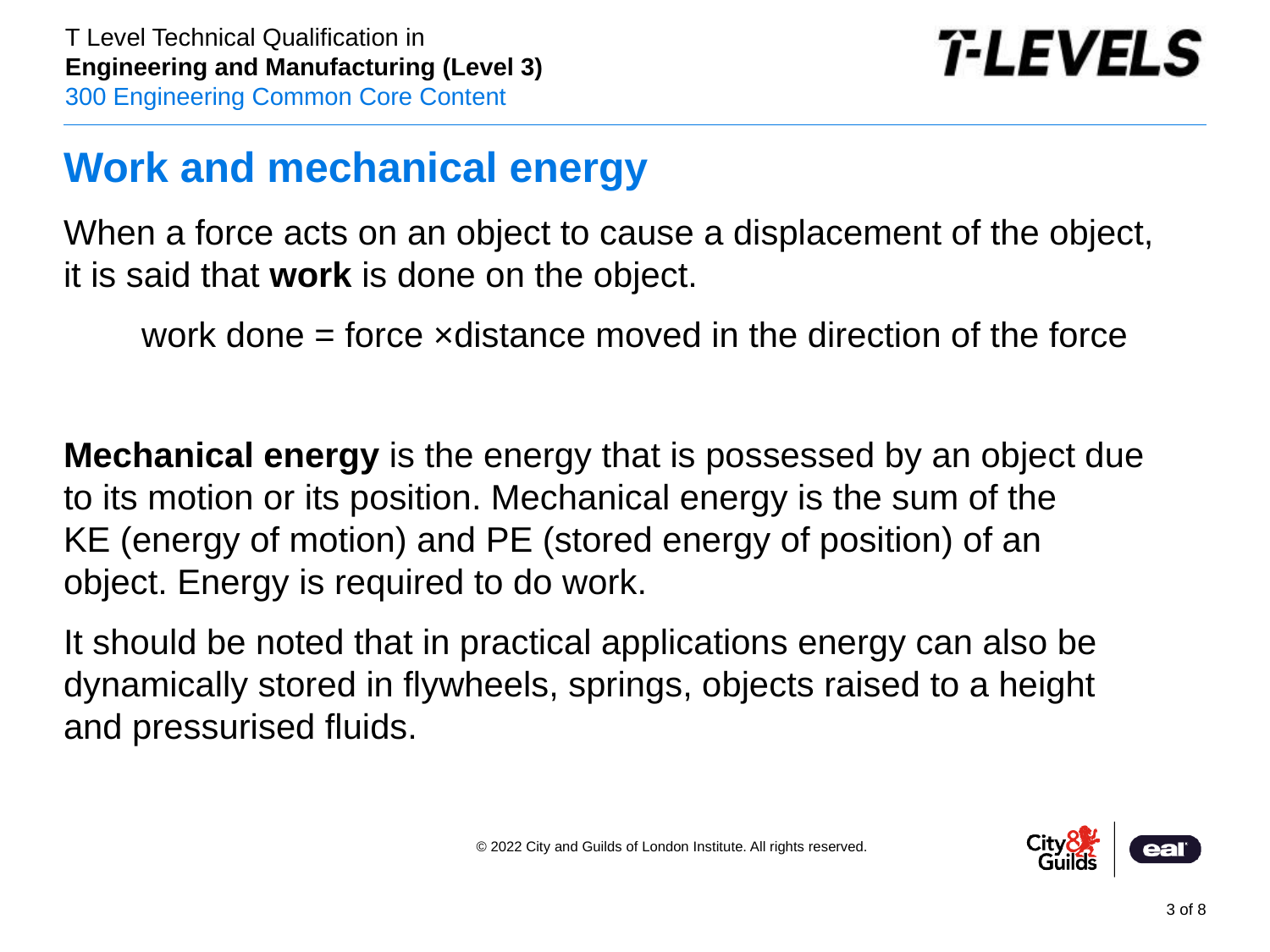

# Work and mechanical energy
When a force acts on an object to cause a displacement of the object, it is said that work is done on the object.
        work done = force ×distance moved in the direction of the force

Mechanical energy is the energy that is possessed by an object due to its motion or its position. Mechanical energy is the sum of the KE (energy of motion) and PE (stored energy of position) of an object. Energy is required to do work.
It should be noted that in practical applications energy can also be dynamically stored in flywheels, springs, objects raised to a height and pressurised fluids.